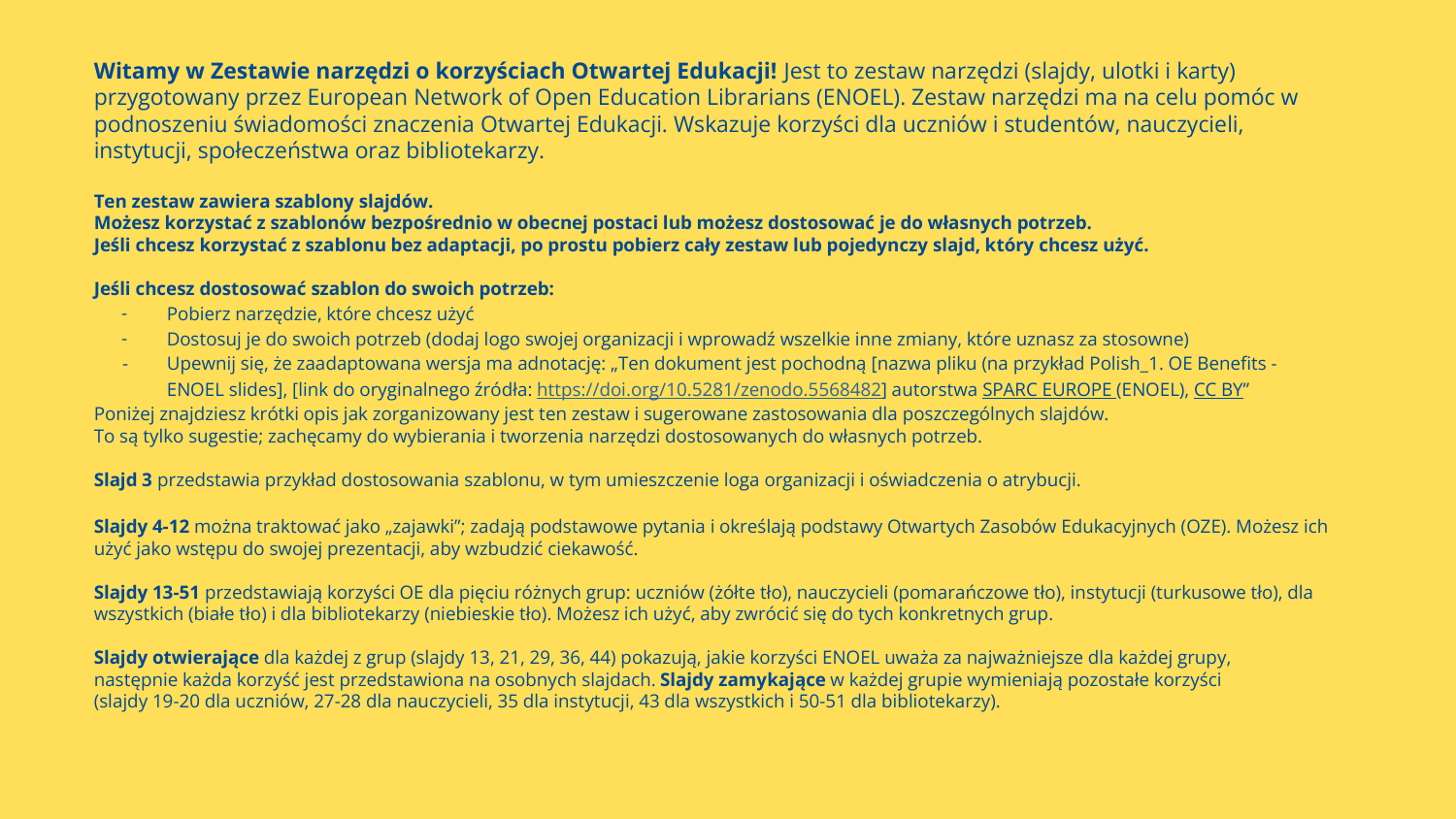

Witamy w Zestawie narzędzi o korzyściach Otwartej Edukacji! Jest to zestaw narzędzi (slajdy, ulotki i karty) przygotowany przez European Network of Open Education Librarians (ENOEL). Zestaw narzędzi ma na celu pomóc w podnoszeniu świadomości znaczenia Otwartej Edukacji. Wskazuje korzyści dla uczniów i studentów, nauczycieli, instytucji, społeczeństwa oraz bibliotekarzy.

Ten zestaw zawiera szablony slajdów.
Możesz korzystać z szablonów bezpośrednio w obecnej postaci lub możesz dostosować je do własnych potrzeb.
Jeśli chcesz korzystać z szablonu bez adaptacji, po prostu pobierz cały zestaw lub pojedynczy slajd, który chcesz użyć.

Jeśli chcesz dostosować szablon do swoich potrzeb:
Pobierz narzędzie, które chcesz użyć
Dostosuj je do swoich potrzeb (dodaj logo swojej organizacji i wprowadź wszelkie inne zmiany, które uznasz za stosowne)
Upewnij się, że zaadaptowana wersja ma adnotację: „Ten dokument jest pochodną [nazwa pliku (na przykład Polish_1. OE Benefits - ENOEL slides], [link do oryginalnego źródła: https://doi.org/10.5281/zenodo.5568482] autorstwa SPARC EUROPE (ENOEL), CC BY”
Poniżej znajdziesz krótki opis jak zorganizowany jest ten zestaw i sugerowane zastosowania dla poszczególnych slajdów.
To są tylko sugestie; zachęcamy do wybierania i tworzenia narzędzi dostosowanych do własnych potrzeb.

Slajd 3 przedstawia przykład dostosowania szablonu, w tym umieszczenie loga organizacji i oświadczenia o atrybucji.

Slajdy 4-12 można traktować jako „zajawki”; zadają podstawowe pytania i określają podstawy Otwartych Zasobów Edukacyjnych (OZE). Możesz ich użyć jako wstępu do swojej prezentacji, aby wzbudzić ciekawość.

Slajdy 13-51 przedstawiają korzyści OE dla pięciu różnych grup: uczniów (żółte tło), nauczycieli (pomarańczowe tło), instytucji (turkusowe tło), dla wszystkich (białe tło) i dla bibliotekarzy (niebieskie tło). Możesz ich użyć, aby zwrócić się do tych konkretnych grup.

Slajdy otwierające dla każdej z grup (slajdy 13, 21, 29, 36, 44) pokazują, jakie korzyści ENOEL uważa za najważniejsze dla każdej grupy,
następnie każda korzyść jest przedstawiona na osobnych slajdach. Slajdy zamykające w każdej grupie wymieniają pozostałe korzyści
(slajdy 19-20 dla uczniów, 27-28 dla nauczycieli, 35 dla instytucji, 43 dla wszystkich i 50-51 dla bibliotekarzy).